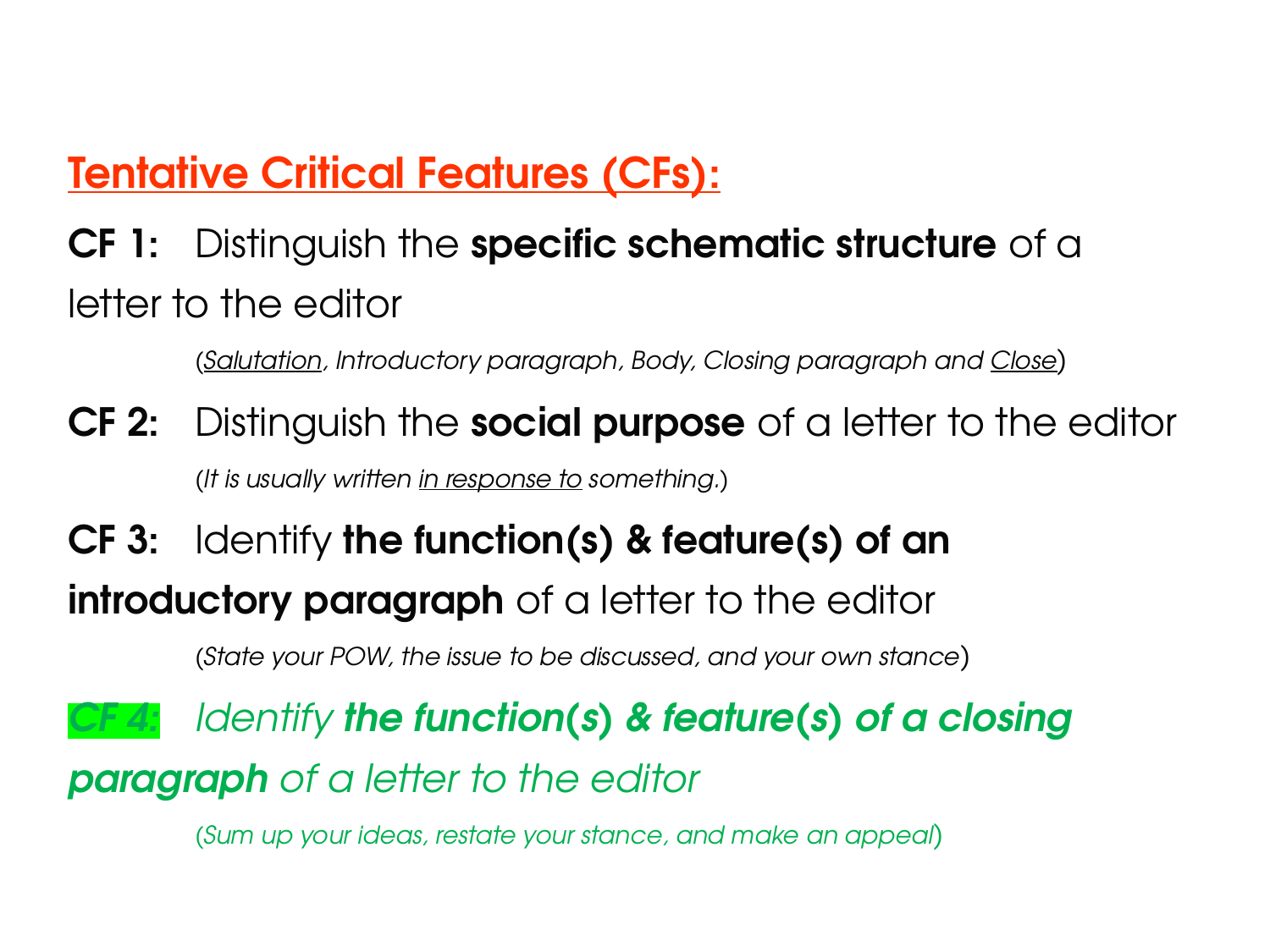

Tentative Critical Features (CFs):
CF 1:	Distinguish the specific schematic structure of a 	letter to the editor
	(Salutation, Introductory paragraph, Body, Closing paragraph and Close)
CF 2:	Distinguish the social purpose of a letter to the editor
	(It is usually written in response to something.)
CF 3:	Identify the function(s) & feature(s) of an 	introductory paragraph of a letter to the editor
	(State your POW, the issue to be discussed, and your own stance)
CF 4:	Identify the function(s) & feature(s) of a closing 	paragraph of a letter to the editor
	(Sum up your ideas, restate your stance, and make an appeal)